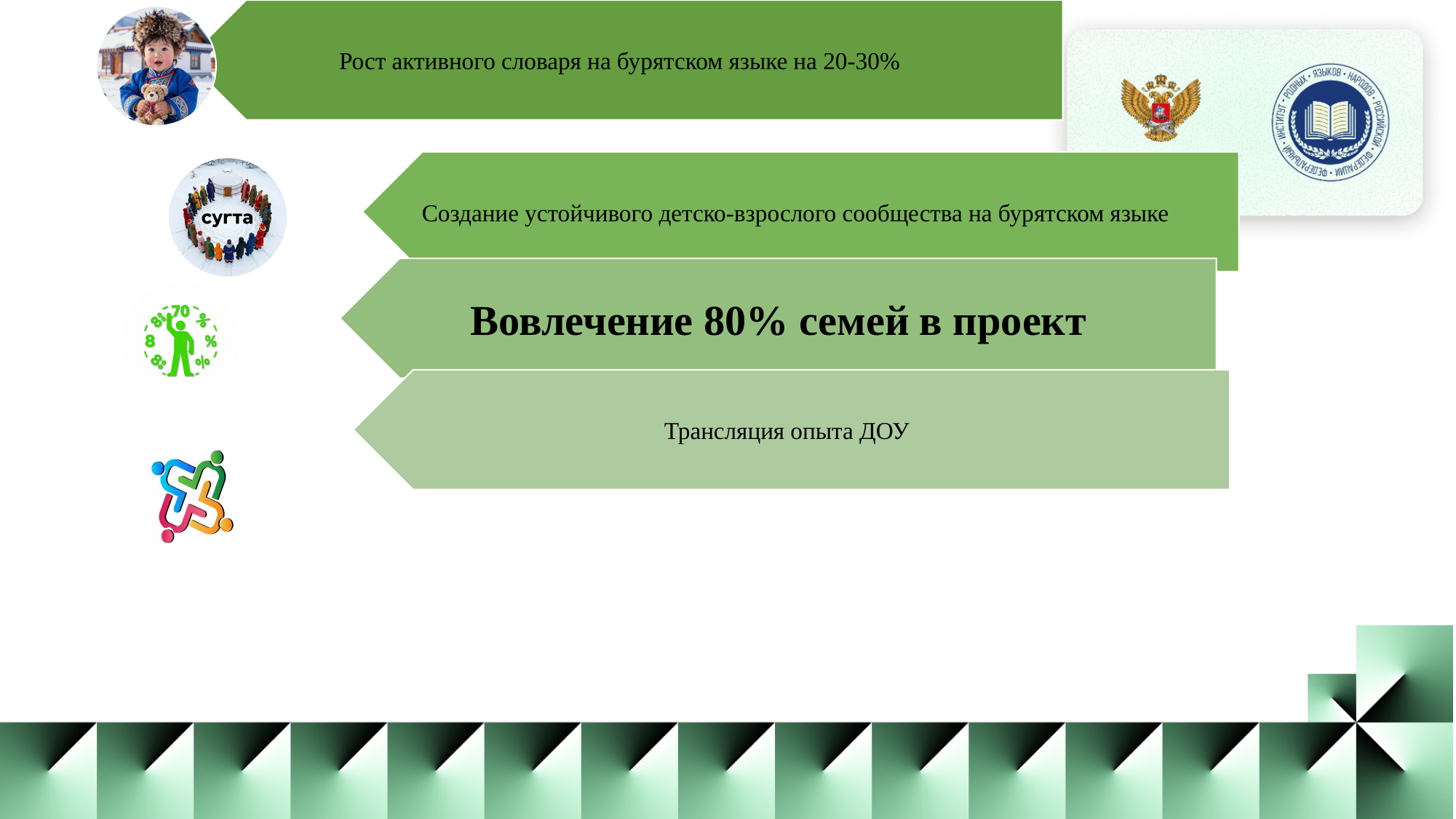

К чему мы стремимся?
Рост активного словаря на бурятском языке на 20-30%
Создание устойчивого детско-взрослого сообщества на бурятском языке
Вовлечение 80% семей в проект
Трансляция опыта ДОУ